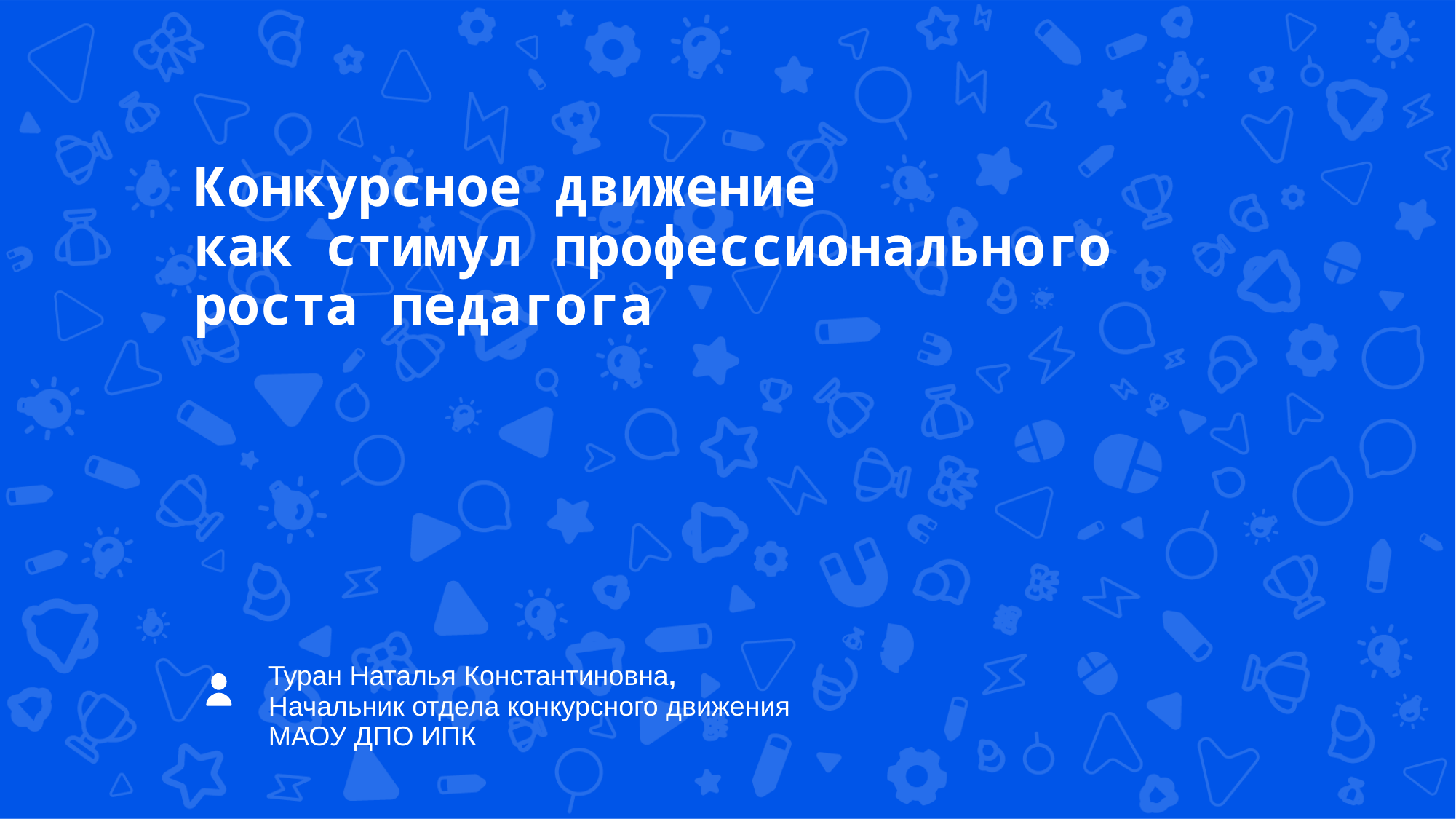

Конкурсное движение
как стимул профессионального роста педагога
Туран Наталья Константиновна,
Начальник отдела конкурсного движения МАОУ ДПО ИПК